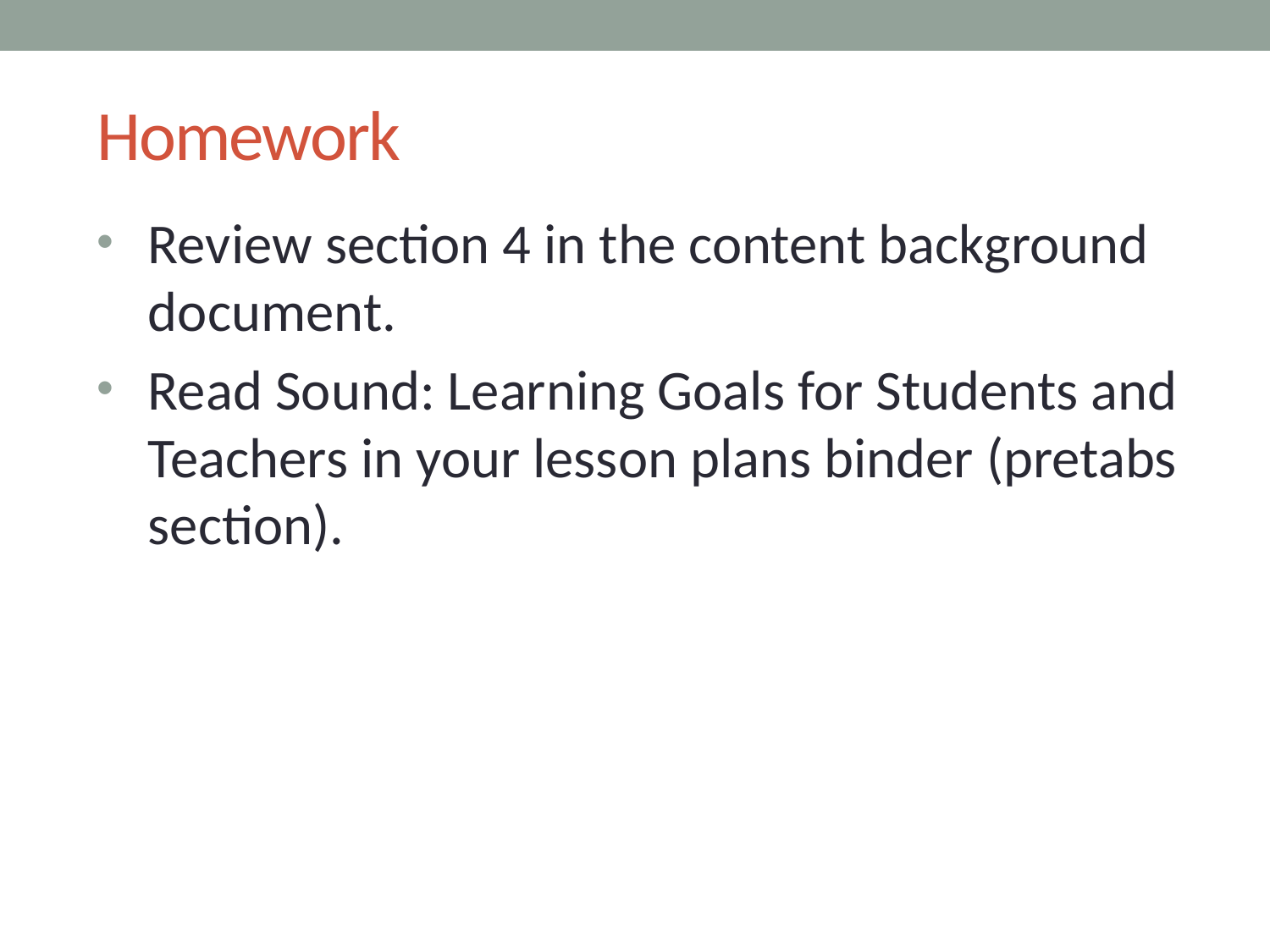

# Homework
Review section 4 in the content background document.
Read Sound: Learning Goals for Students and Teachers in your lesson plans binder (pretabs section).